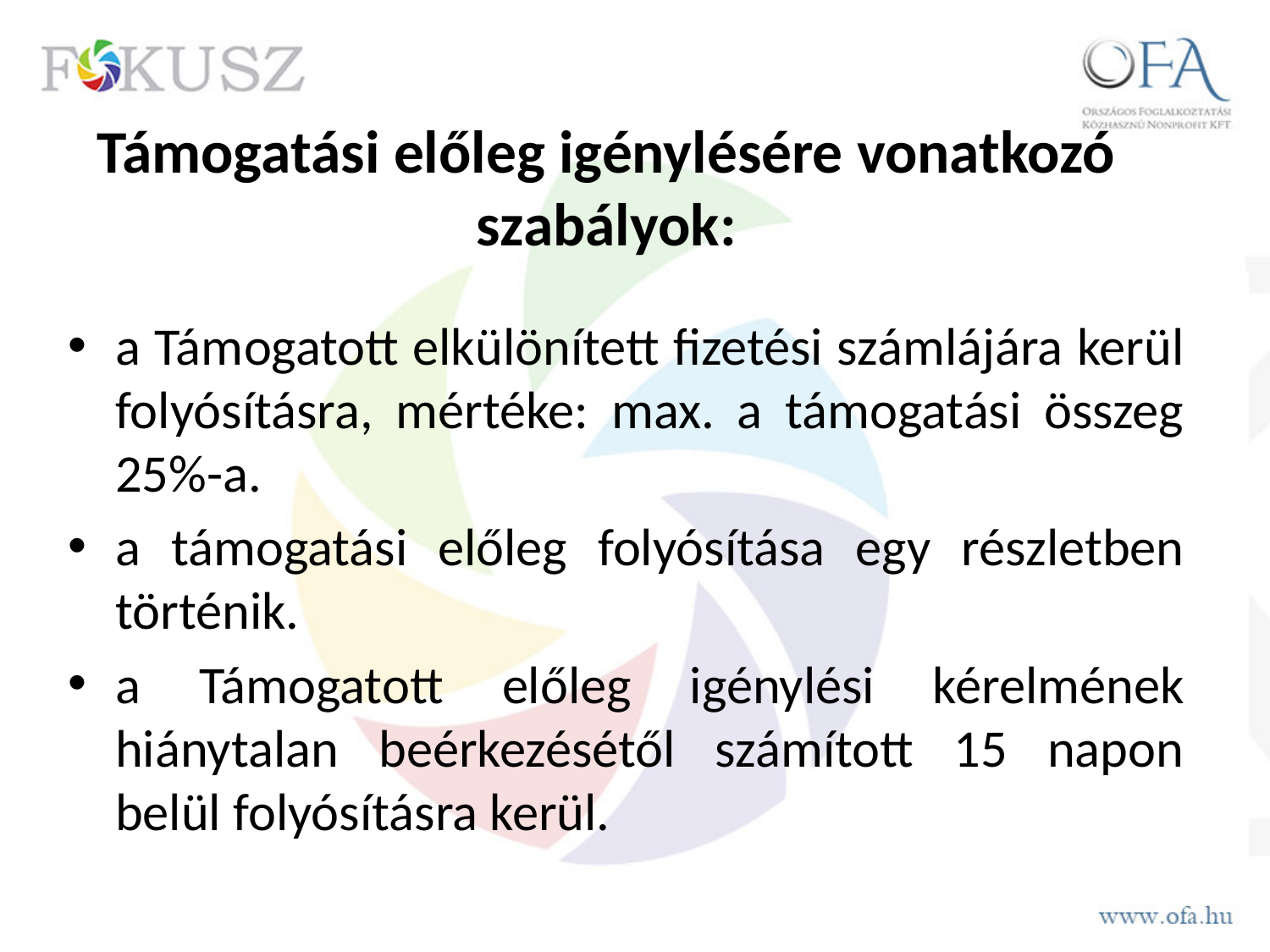

# Támogatási előleg igénylésére vonatkozó szabályok:
a Támogatott elkülönített fizetési számlájára kerül folyósításra, mértéke: max. a támogatási összeg 25%-a.
a támogatási előleg folyósítása egy részletben történik.
a Támogatott előleg igénylési kérelmének hiánytalan beérkezésétől számított 15 napon belül folyósításra kerül.